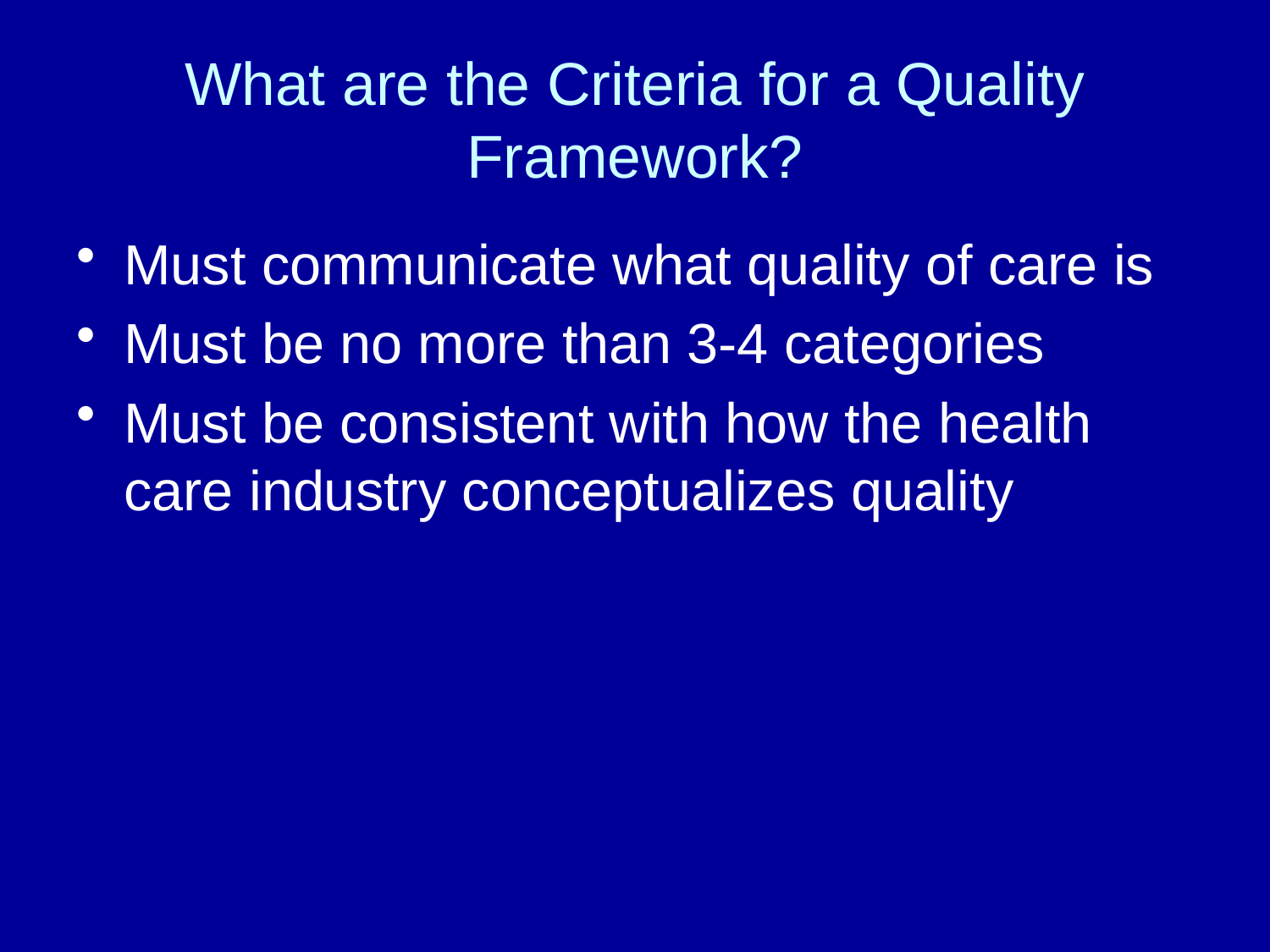

# What are the Criteria for a Quality Framework?
Must communicate what quality of care is
Must be no more than 3-4 categories
Must be consistent with how the health care industry conceptualizes quality